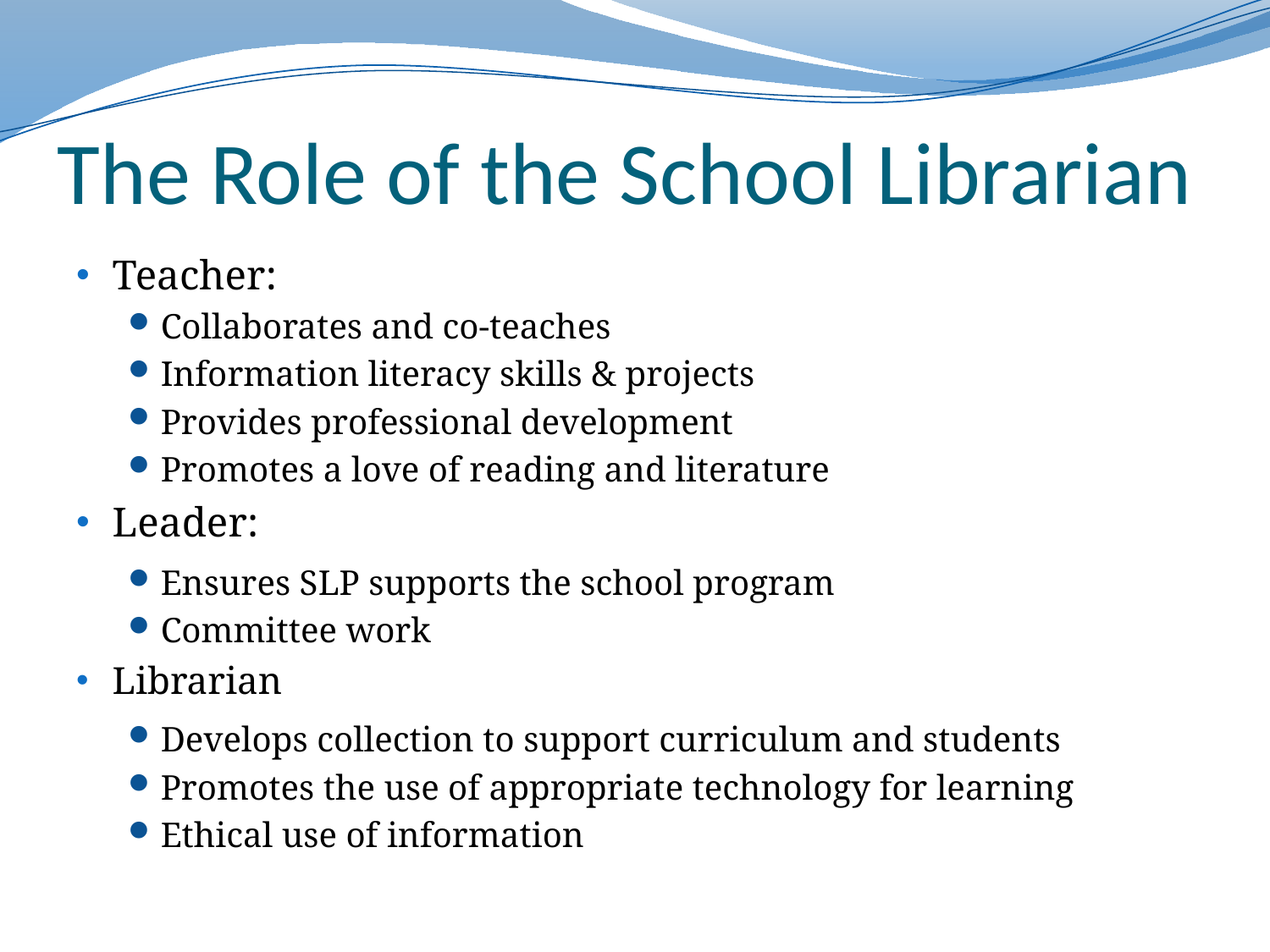

# The Role of the School Librarian
Teacher:
Collaborates and co-teaches
Information literacy skills & projects
Provides professional development
Promotes a love of reading and literature
Leader:
Ensures SLP supports the school program
Committee work
Librarian
Develops collection to support curriculum and students
Promotes the use of appropriate technology for learning
Ethical use of information